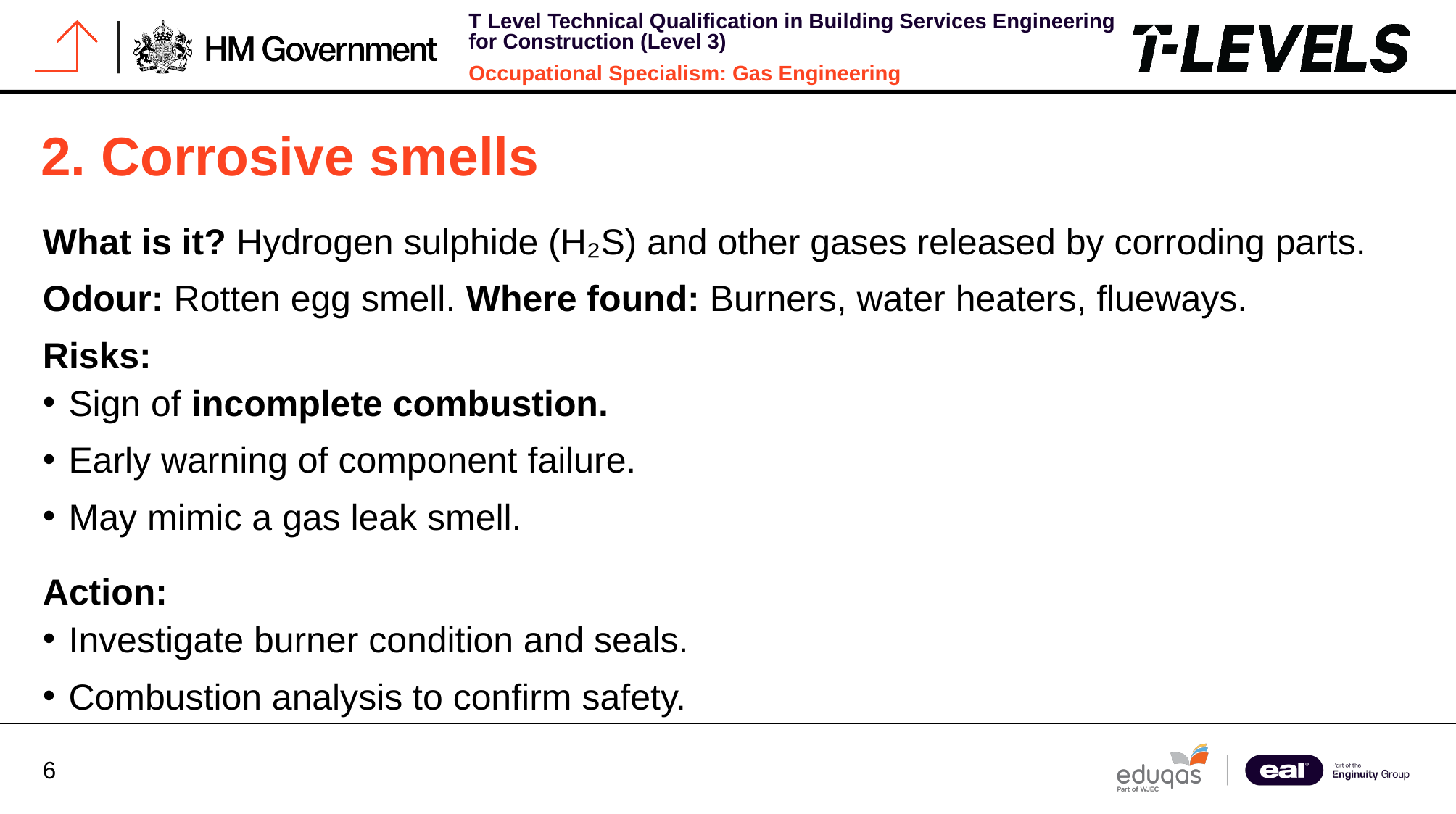

# 2. Corrosive smells
What is it? Hydrogen sulphide (H₂S) and other gases released by corroding parts.
Odour: Rotten egg smell. Where found: Burners, water heaters, flueways.
Risks:
Sign of incomplete combustion.
Early warning of component failure.
May mimic a gas leak smell.
Action:
Investigate burner condition and seals.
Combustion analysis to confirm safety.